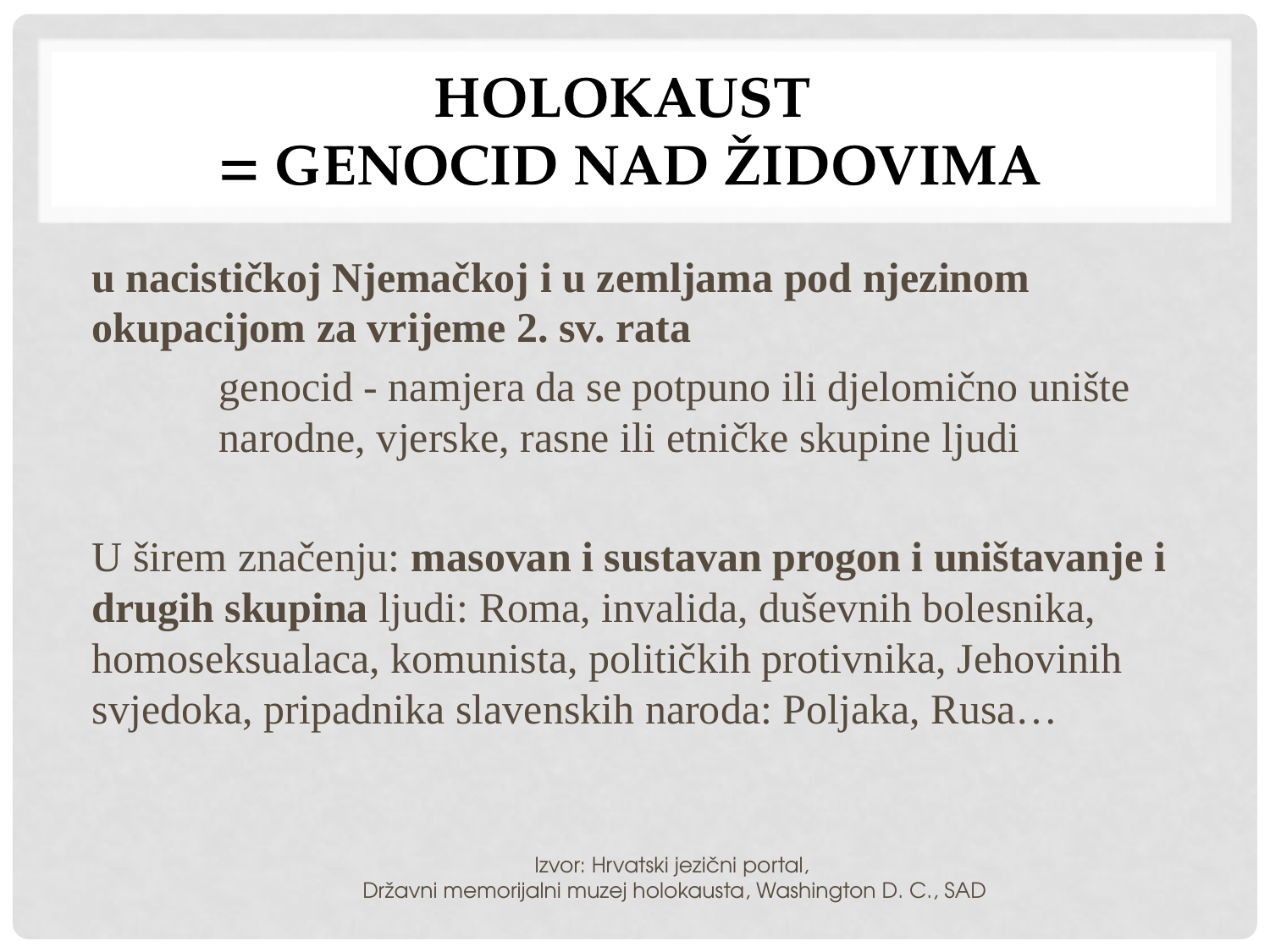

# HOLOKAUST = genocid nad židovima
u nacističkoj Njemačkoj i u zemljama pod njezinom    okupacijom za vrijeme 2. sv. rata
	genocid - namjera da se potpuno ili djelomično unište 	narodne, vjerske, rasne ili etničke skupine ljudi

U širem značenju: masovan i sustavan progon i uništavanje i drugih skupina ljudi: Roma, invalida, duševnih bolesnika, homoseksualaca, komunista, političkih protivnika, Jehovinih svjedoka, pripadnika slavenskih naroda: Poljaka, Rusa…

Izvor: Hrvatski jezični portal,
Državni memorijalni muzej holokausta, Washington D. C., SAD